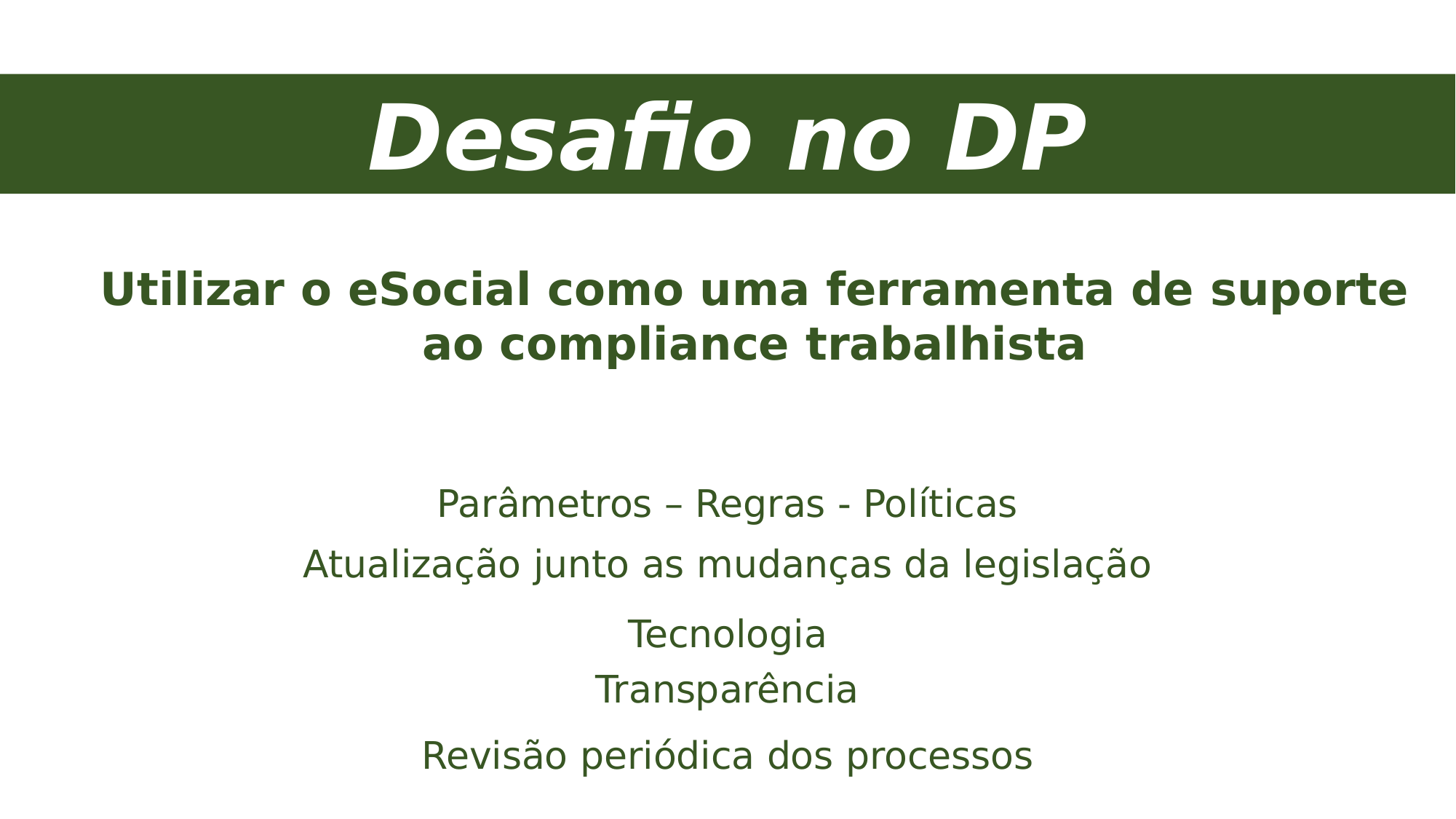

Desafio no DP
Utilizar o eSocial como uma ferramenta de suporte ao compliance trabalhista

Parâmetros – Regras - Políticas
Atualização junto as mudanças da legislação
Tecnologia
Transparência
Revisão periódica dos processos